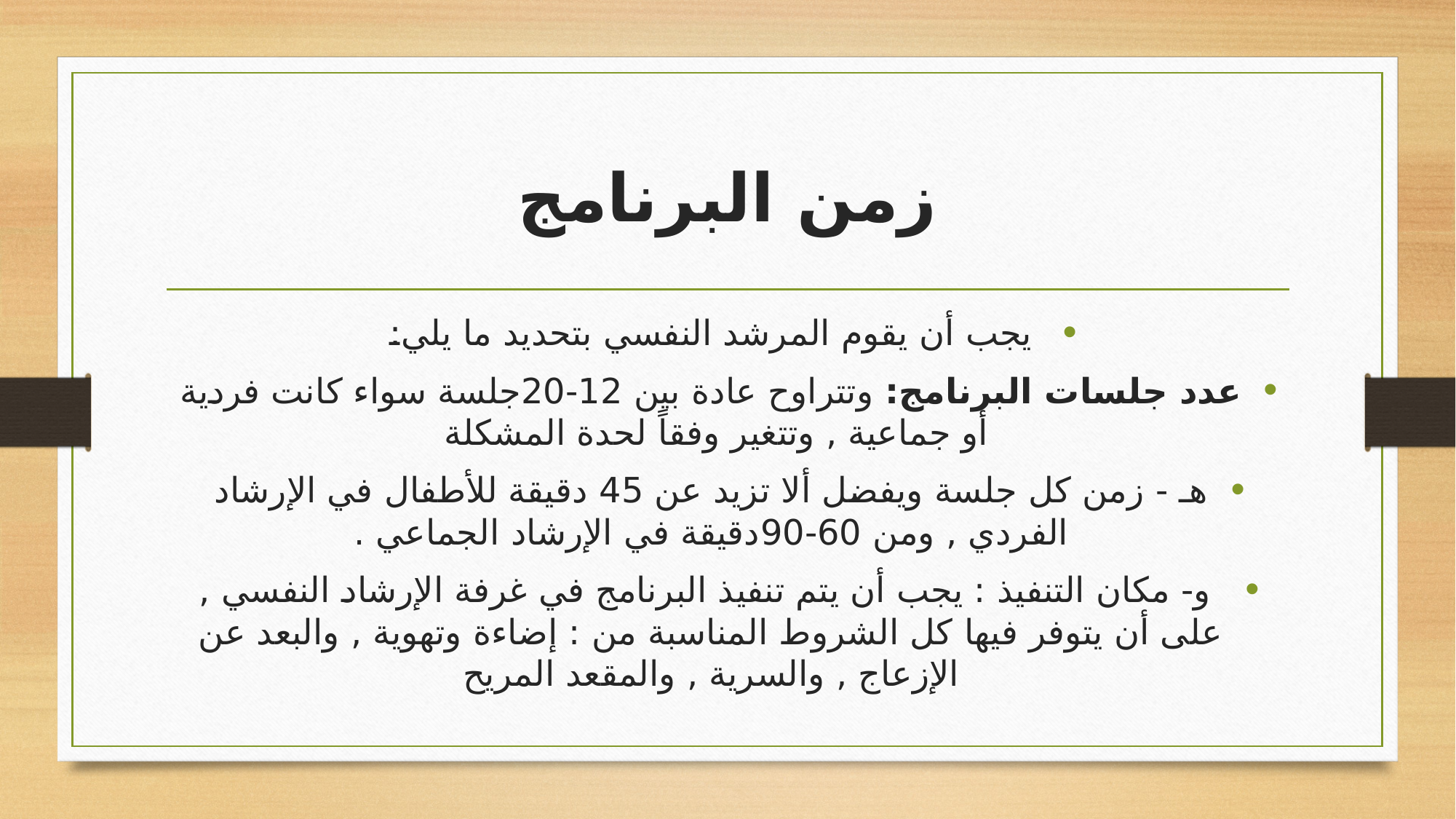

# زمن البرنامج
يجب أن يقوم المرشد النفسي بتحديد ما يلي:
عدد جلسات البرنامج: وتتراوح عادة بين 12-20جلسة سواء كانت فردية أو جماعية , وتتغير وفقاً لحدة المشكلة
هـ - زمن كل جلسة ويفضل ألا تزيد عن 45 دقيقة للأطفال في الإرشاد الفردي , ومن 60-90دقيقة في الإرشاد الجماعي .
 و- مكان التنفيذ : يجب أن يتم تنفيذ البرنامج في غرفة الإرشاد النفسي , على أن يتوفر فيها كل الشروط المناسبة من : إضاءة وتهوية , والبعد عن الإزعاج , والسرية , والمقعد المريح